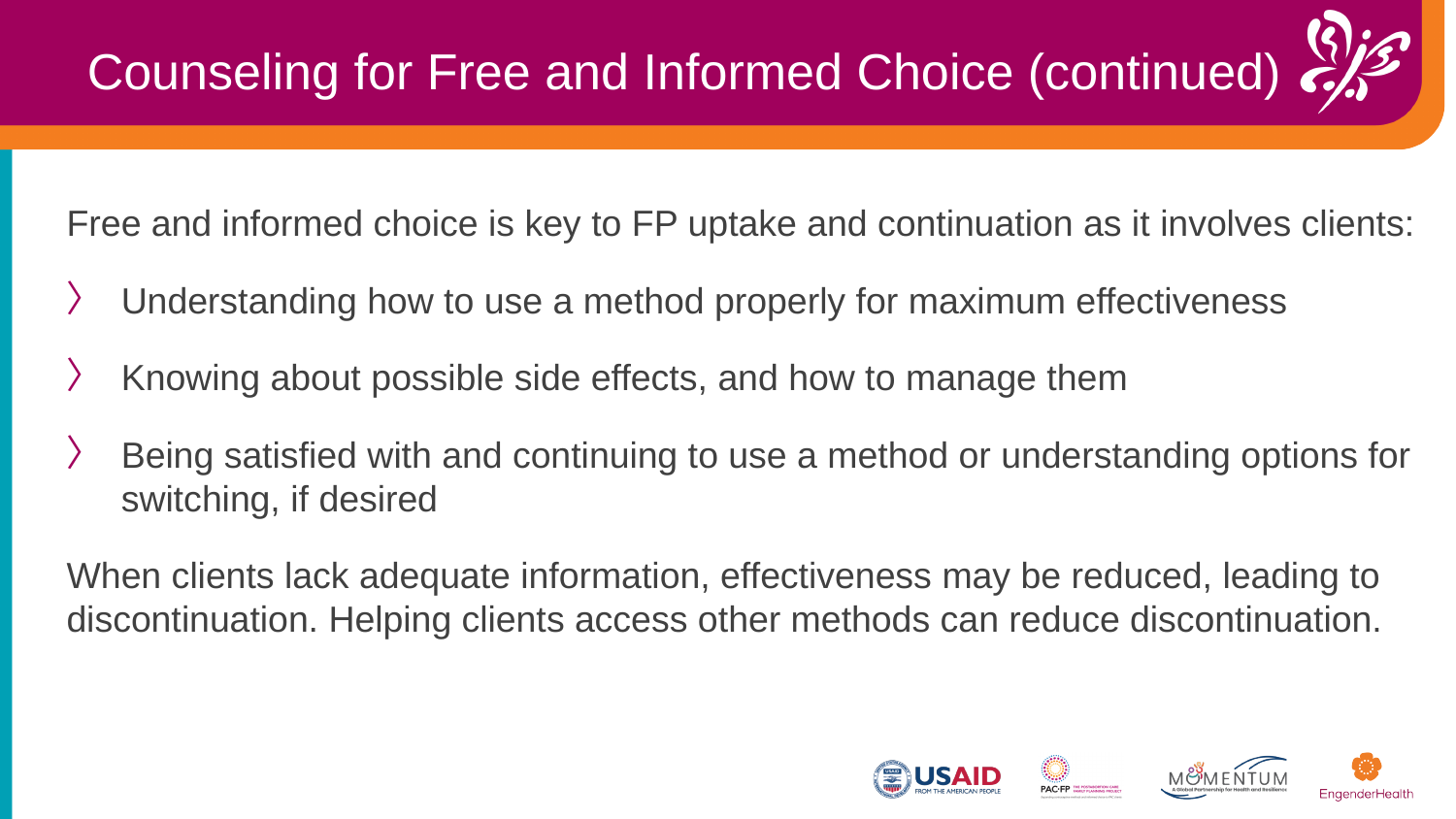

Counseling for Free and Informed Choice (continued)
Free and informed choice is key to FP uptake and continuation as it involves clients:
Understanding how to use a method properly for maximum effectiveness
Knowing about possible side effects, and how to manage them
Being satisfied with and continuing to use a method or understanding options for switching, if desired​
When clients lack adequate information, effectiveness may be reduced, leading to discontinuation. Helping clients access other methods can reduce discontinuation.